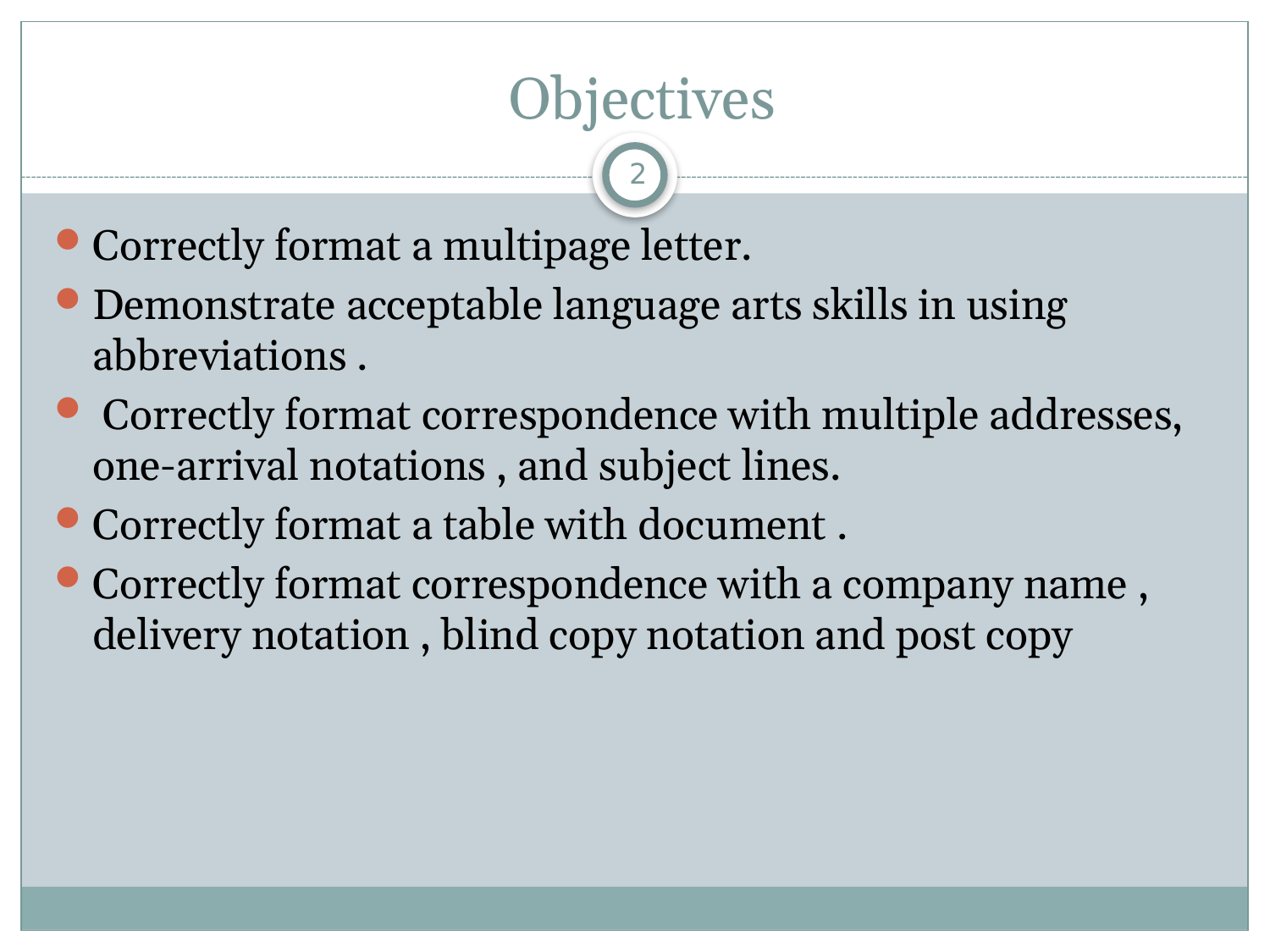

# Objectives
2
Correctly format a multipage letter.
Demonstrate acceptable language arts skills in using abbreviations .
 Correctly format correspondence with multiple addresses, one-arrival notations , and subject lines.
Correctly format a table with document .
Correctly format correspondence with a company name , delivery notation , blind copy notation and post copy